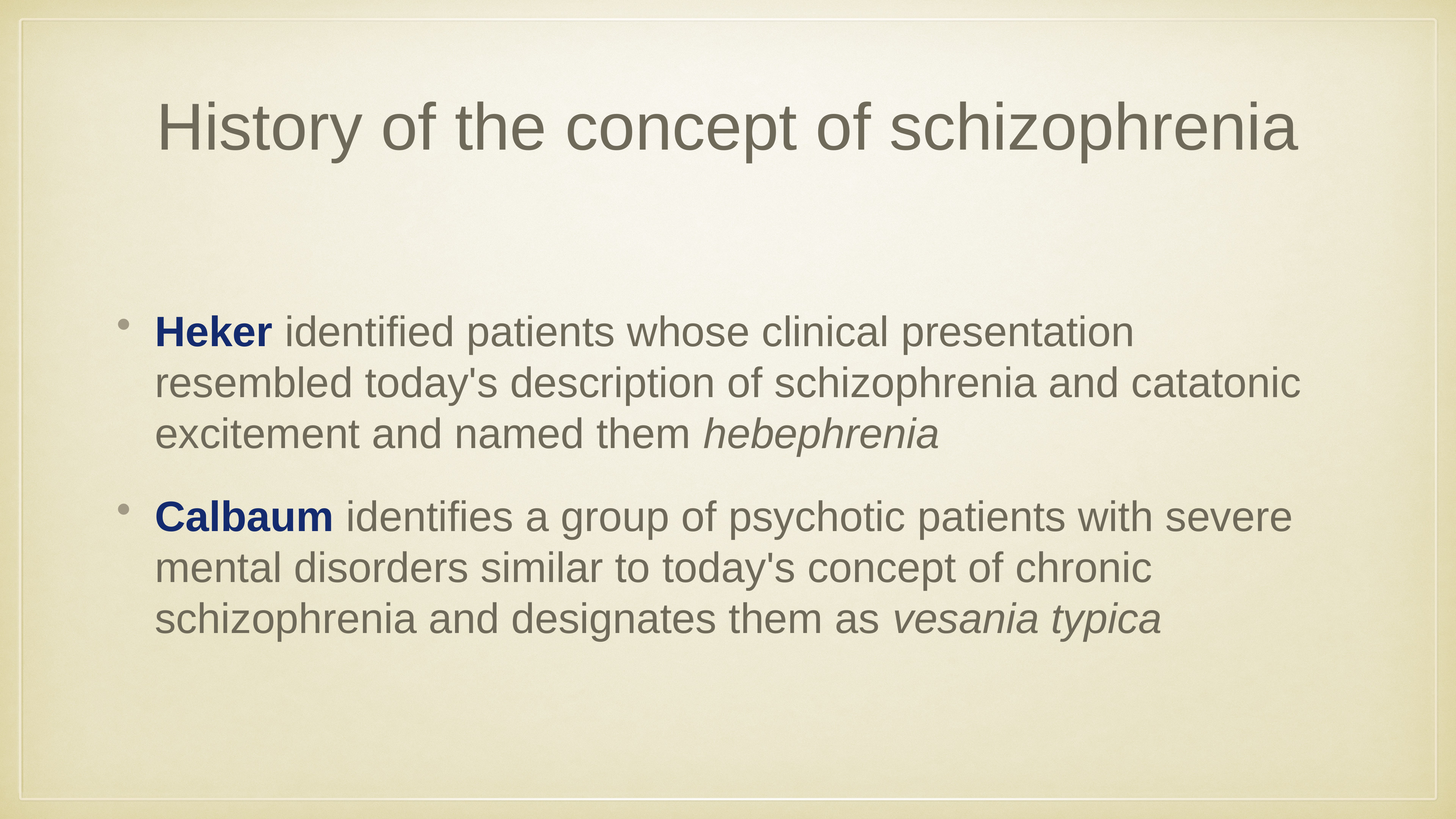

# History of the concept of schizophrenia
Heker identified patients whose clinical presentation resembled today's description of schizophrenia and catatonic excitement and named them hebephrenia
Calbaum identifies a group of psychotic patients with severe mental disorders similar to today's concept of chronic schizophrenia and designates them as vesania typica